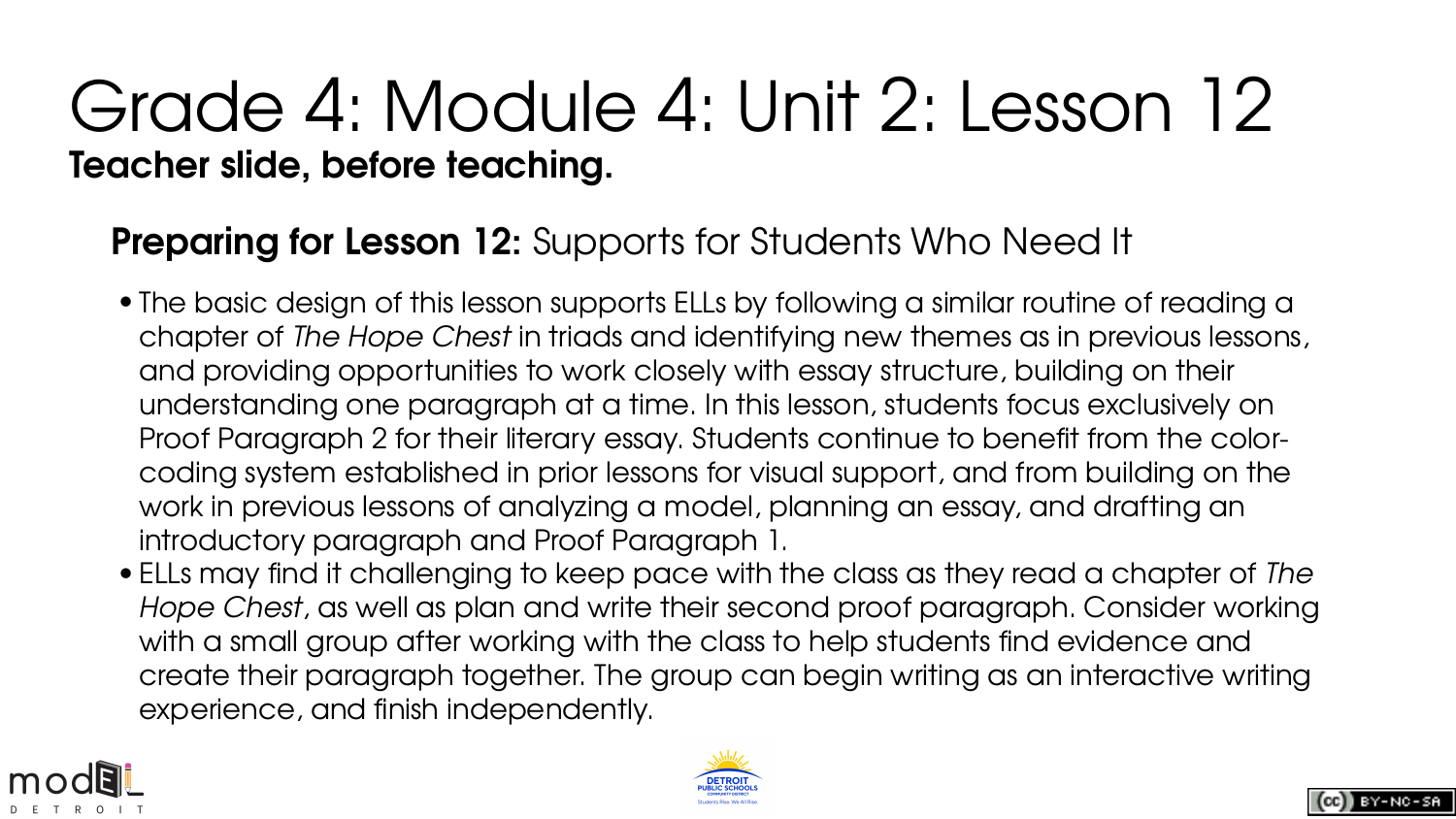

# Grade 4: Module 4: Unit 2: Lesson 12
Teacher slide, before teaching.
Preparing for Lesson 12: Supports for Students Who Need It

The basic design of this lesson supports ELLs by following a similar routine of reading a chapter of The Hope Chest in triads and identifying new themes as in previous lessons, and providing opportunities to work closely with essay structure, building on their understanding one paragraph at a time. In this lesson, students focus exclusively on Proof Paragraph 2 for their literary essay. Students continue to benefit from the color-coding system established in prior lessons for visual support, and from building on the work in previous lessons of analyzing a model, planning an essay, and drafting an introductory paragraph and Proof Paragraph 1.
ELLs may find it challenging to keep pace with the class as they read a chapter of The Hope Chest, as well as plan and write their second proof paragraph. Consider working with a small group after working with the class to help students find evidence and create their paragraph together. The group can begin writing as an interactive writing experience, and finish independently.